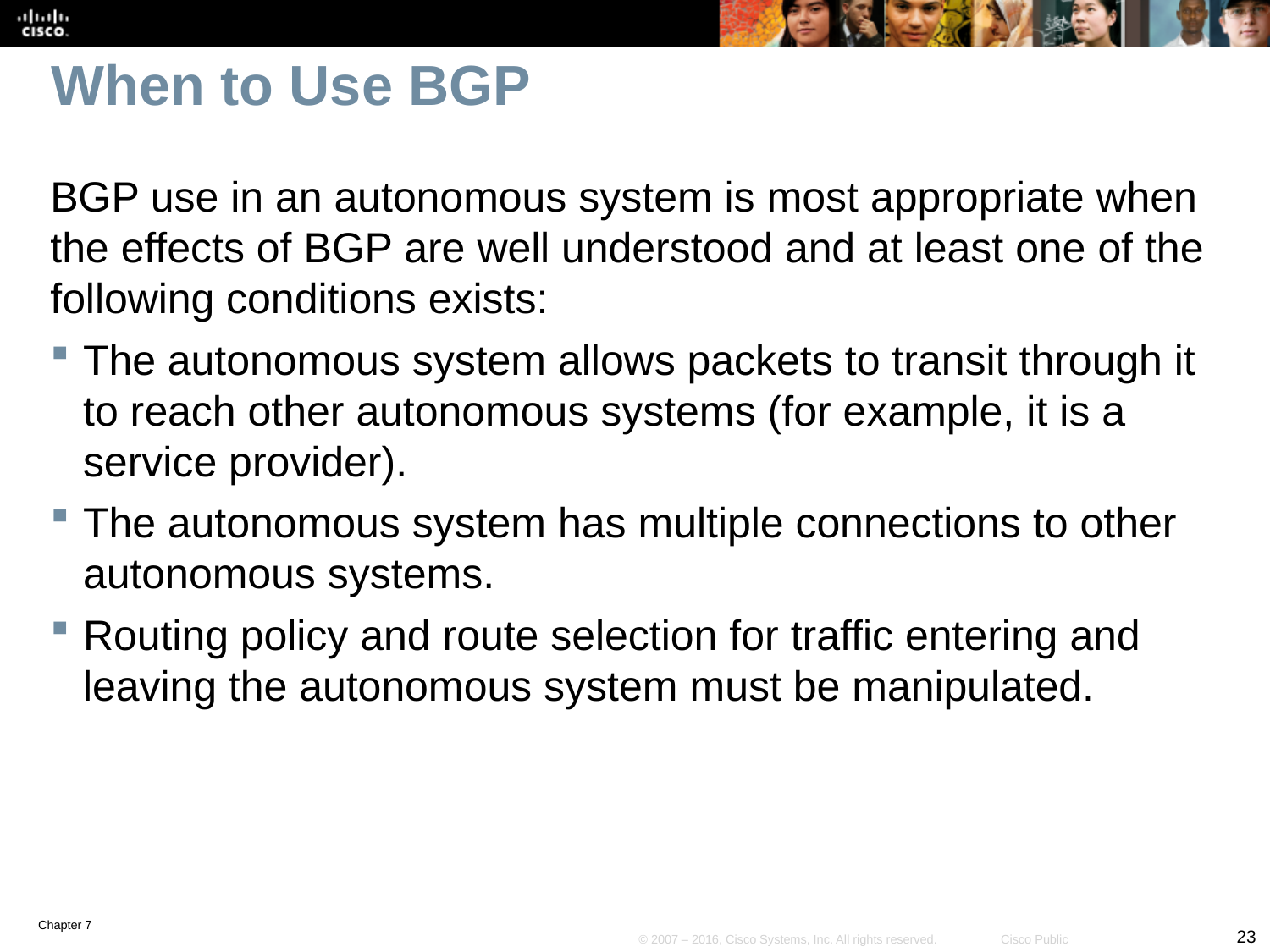

# When to Use BGP
BGP use in an autonomous system is most appropriate when the effects of BGP are well understood and at least one of the following conditions exists:
The autonomous system allows packets to transit through it to reach other autonomous systems (for example, it is a service provider).
The autonomous system has multiple connections to other autonomous systems.
Routing policy and route selection for traffic entering and leaving the autonomous system must be manipulated.